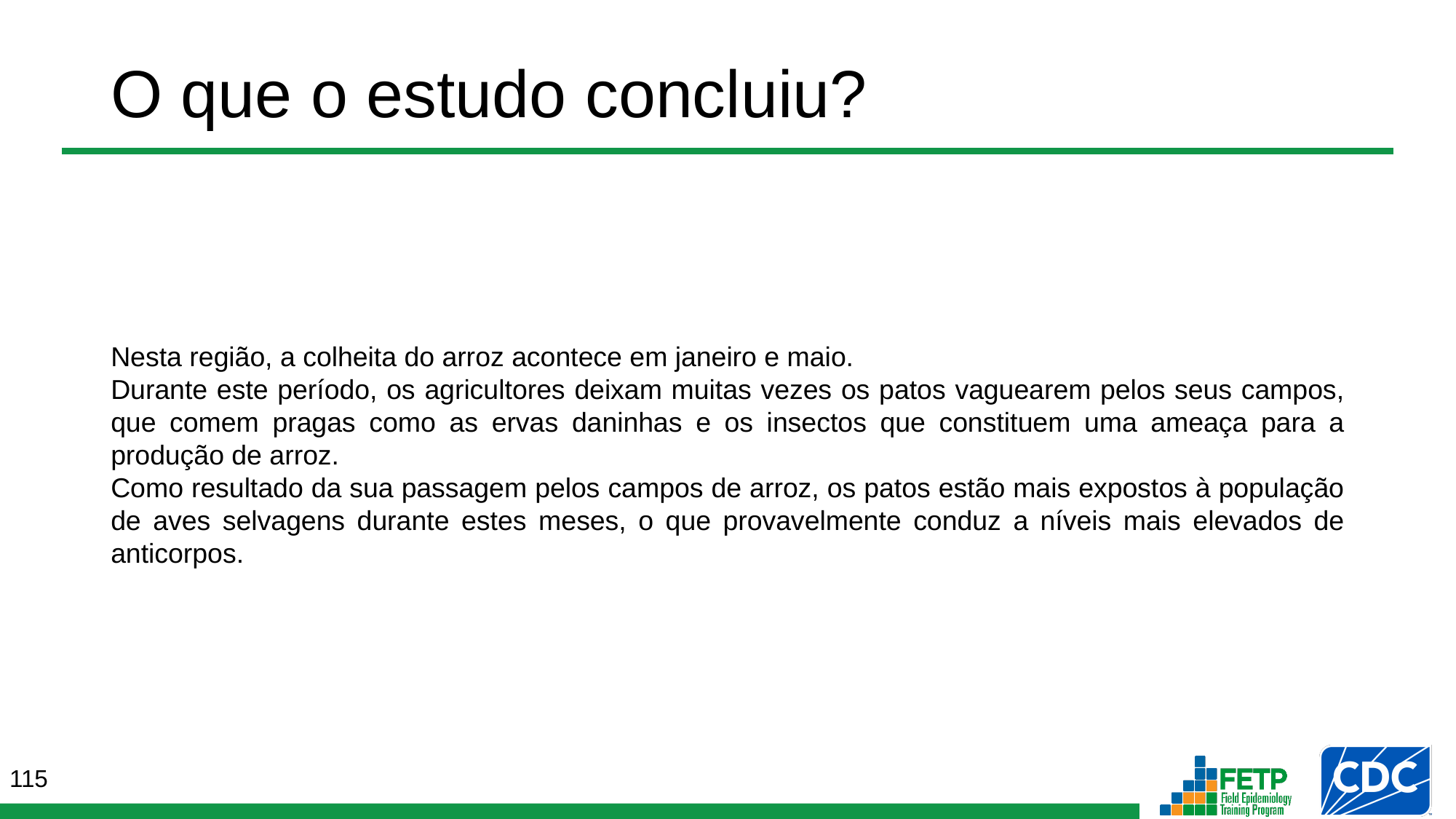

# O que o estudo concluiu?
Nesta região, a colheita do arroz acontece em janeiro e maio.
Durante este período, os agricultores deixam muitas vezes os patos vaguearem pelos seus campos, que comem pragas como as ervas daninhas e os insectos que constituem uma ameaça para a produção de arroz.
Como resultado da sua passagem pelos campos de arroz, os patos estão mais expostos à população de aves selvagens durante estes meses, o que provavelmente conduz a níveis mais elevados de anticorpos.